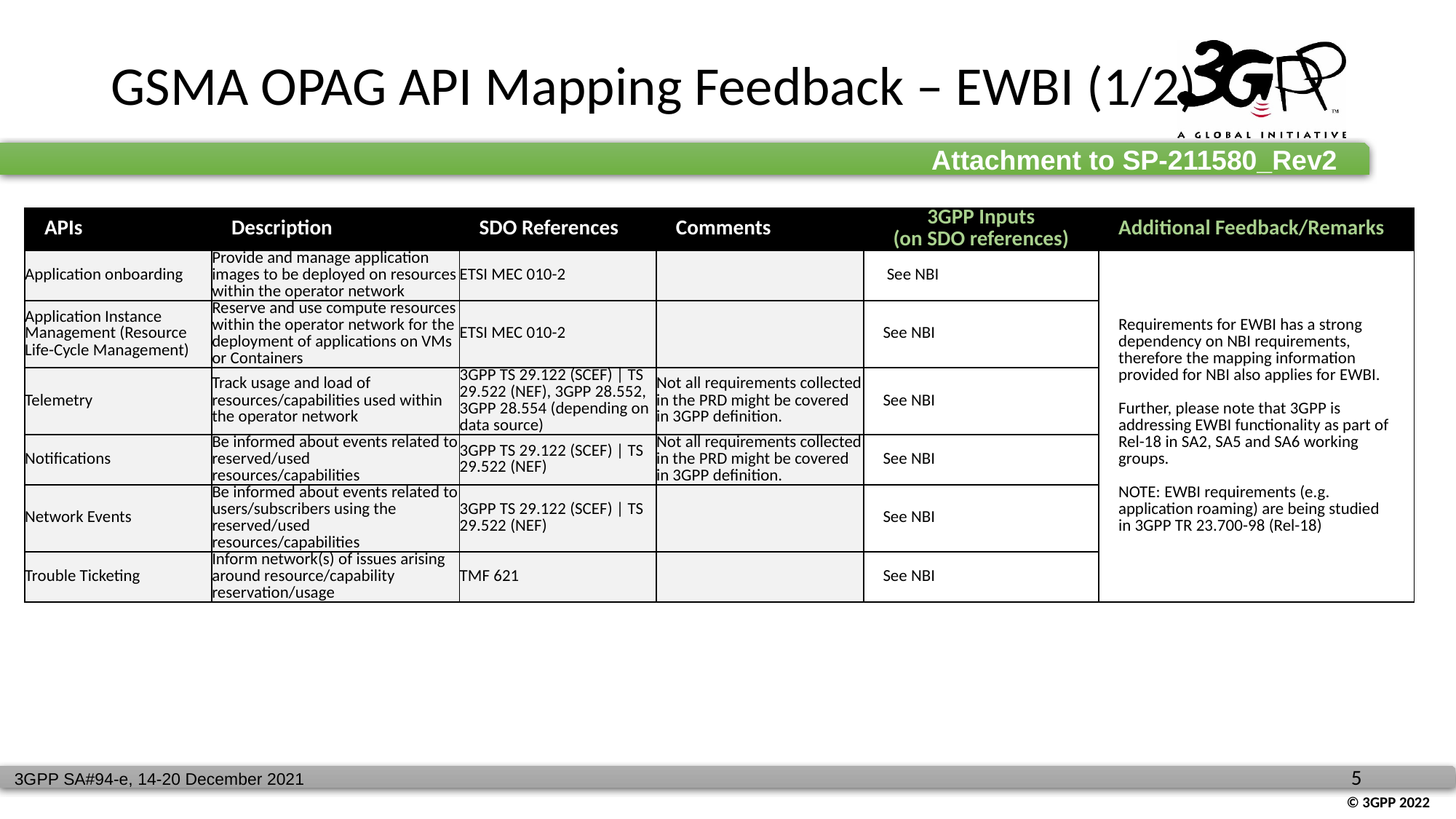

GSMA OPAG API Mapping Feedback – EWBI (1/2)
| APIs | Description | SDO References | Comments | 3GPP Inputs (on SDO references) | Additional Feedback/Remarks |
| --- | --- | --- | --- | --- | --- |
| Application onboarding | Provide and manage application images to be deployed on resources within the operator network | ETSI MEC 010-2 |  | See NBI | Requirements for EWBI has a strong dependency on NBI requirements, therefore the mapping information provided for NBI also applies for EWBI. Further, please note that 3GPP is addressing EWBI functionality as part of Rel-18 in SA2, SA5 and SA6 working groups. NOTE: EWBI requirements (e.g. application roaming) are being studied in 3GPP TR 23.700-98 (Rel-18) |
| Application Instance Management (Resource Life-Cycle Management) | Reserve and use compute resources within the operator network for the deployment of applications on VMs or Containers | ETSI MEC 010-2 |  | See NBI |  |
| Telemetry | Track usage and load of resources/capabilities used within the operator network | 3GPP TS 29.122 (SCEF) | TS 29.522 (NEF), 3GPP 28.552, 3GPP 28.554 (depending on data source) | Not all requirements collected in the PRD might be covered in 3GPP definition. | See NBI |  |
| Notifications | Be informed about events related to reserved/used resources/capabilities | 3GPP TS 29.122 (SCEF) | TS 29.522 (NEF) | Not all requirements collected in the PRD might be covered in 3GPP definition. | See NBI |  |
| Network Events | Be informed about events related to users/subscribers using the reserved/used resources/capabilities | 3GPP TS 29.122 (SCEF) | TS 29.522 (NEF) |  | See NBI |  |
| Trouble Ticketing | Inform network(s) of issues arising around resource/capability reservation/usage | TMF 621 |  | See NBI |  |